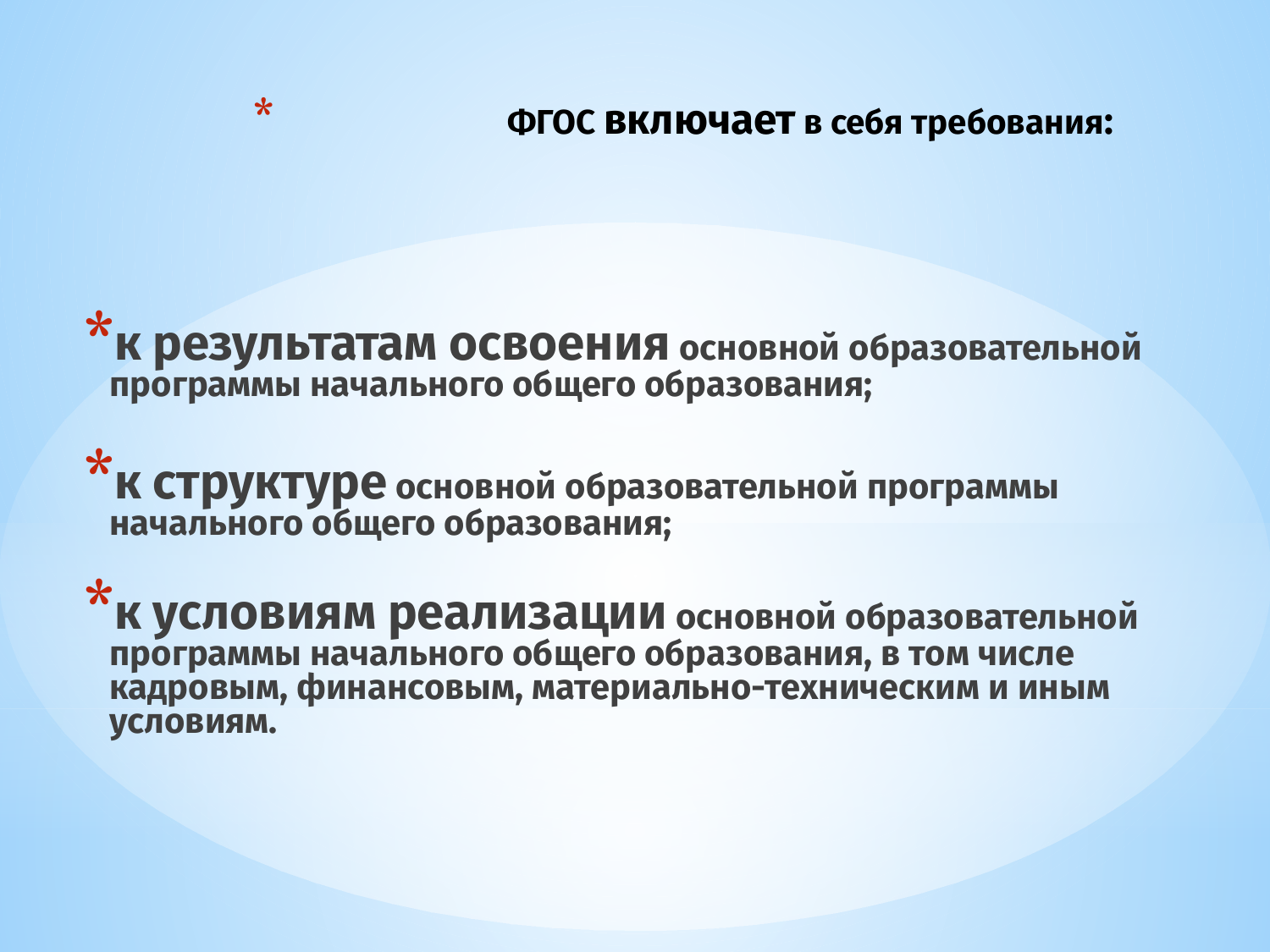

# ФГОС включает в себя требования:
к результатам освоения основной образовательной программы начального общего образования;
к структуре основной образовательной программы начального общего образования;
к условиям реализации основной образовательной  программы начального общего образования, в том числе кадровым, финансовым, материально-техническим и иным условиям.